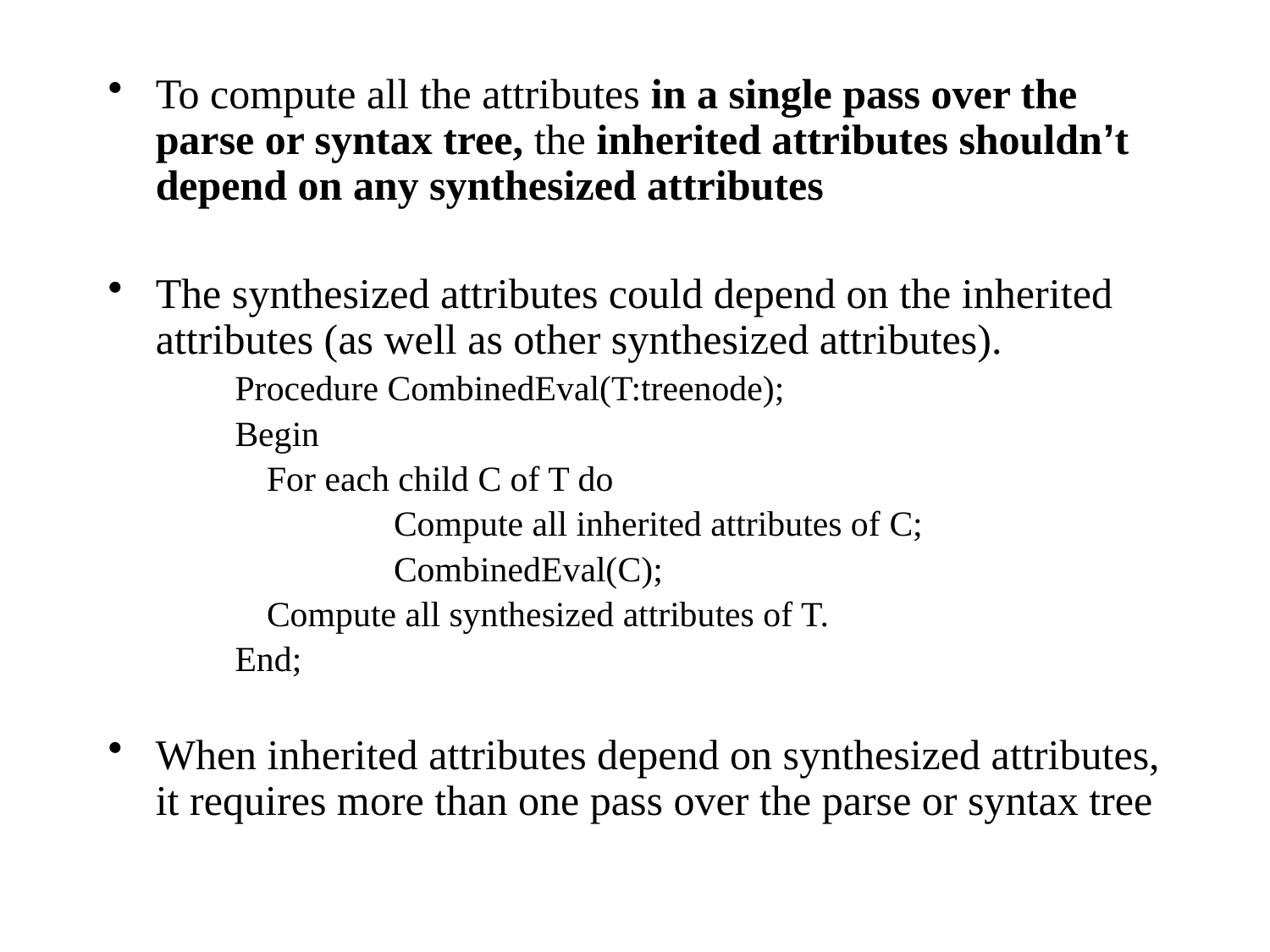

To compute all the attributes in a single pass over the parse or syntax tree, the inherited attributes shouldn’t depend on any synthesized attributes

The synthesized attributes could depend on the inherited attributes (as well as other synthesized attributes).
Procedure CombinedEval(T:treenode);
Begin
	For each child C of T do
		Compute all inherited attributes of C;
		CombinedEval(C);
	Compute all synthesized attributes of T.
End;

When inherited attributes depend on synthesized attributes, it requires more than one pass over the parse or syntax tree